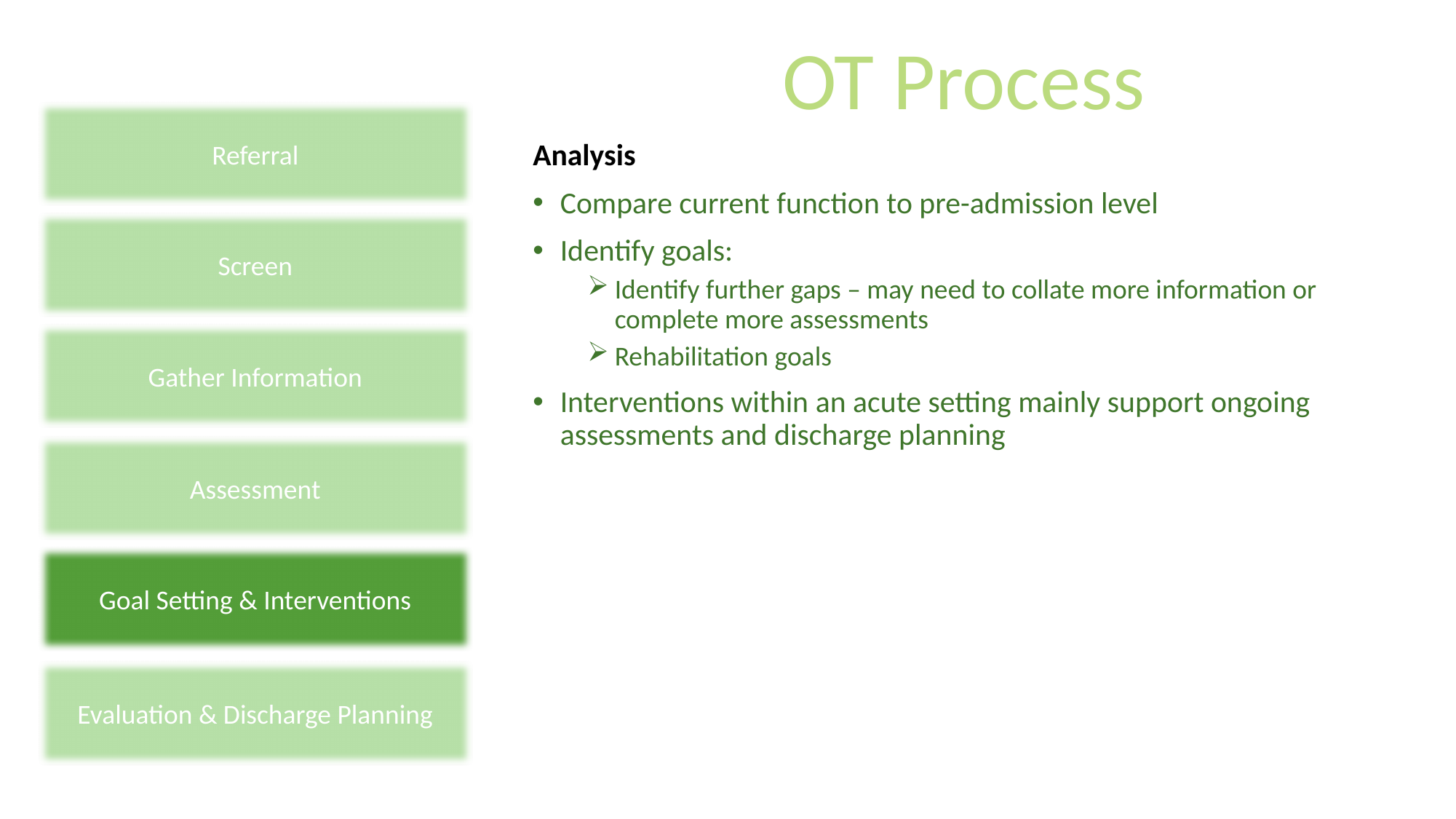

# OT Process
Referral
Analysis
Compare current function to pre-admission level
Identify goals:
Identify further gaps – may need to collate more information or complete more assessments
Rehabilitation goals
Interventions within an acute setting mainly support ongoing assessments and discharge planning

Screen
Gather Information
Assessment
Goal Setting & Interventions
Evaluation & Discharge Planning